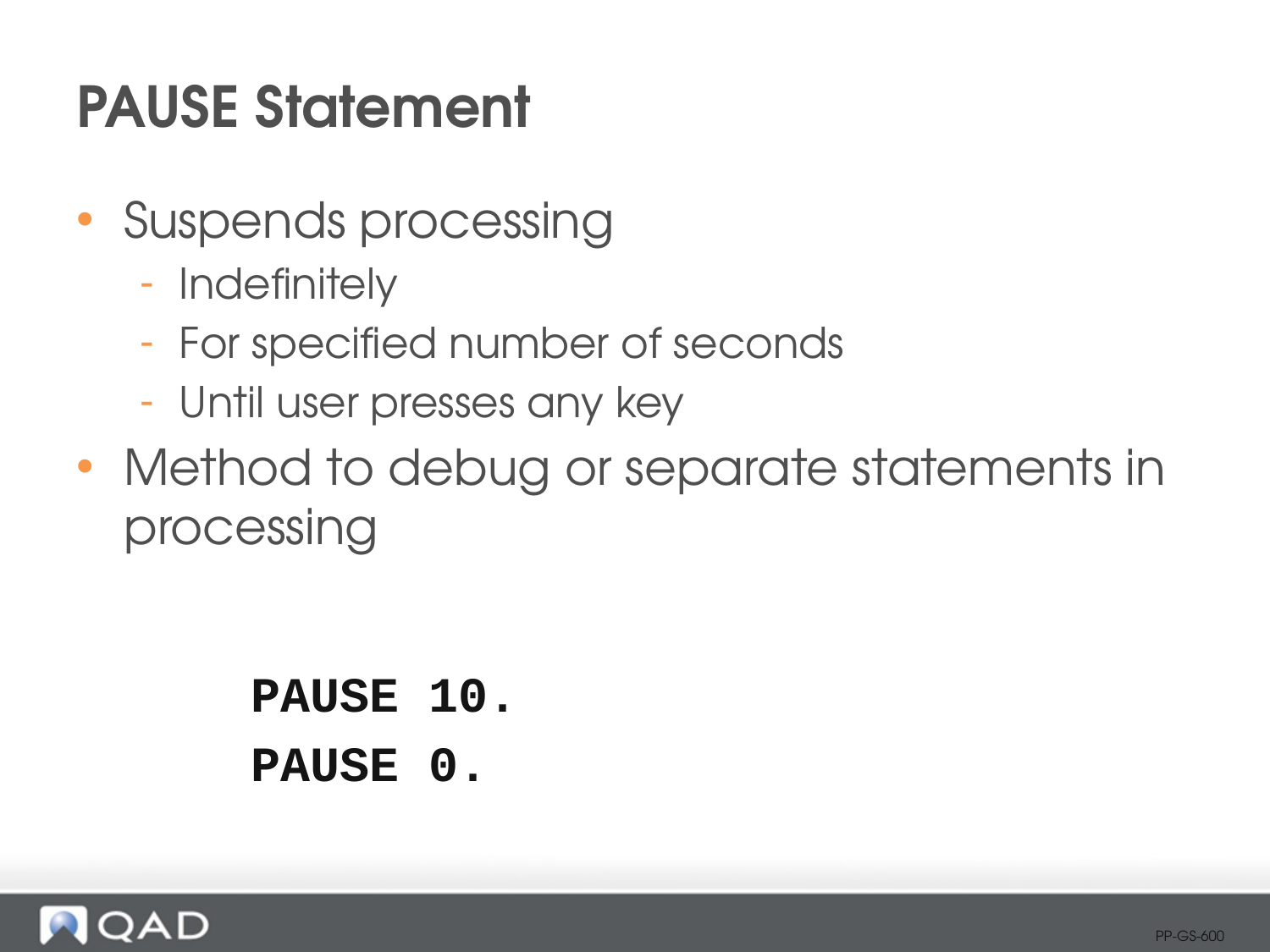

# PAUSE Statement
Suspends processing
Indefinitely
For specified number of seconds
Until user presses any key
Method to debug or separate statements in processing

	PAUSE 10.
	PAUSE 0.
PP-GS-600